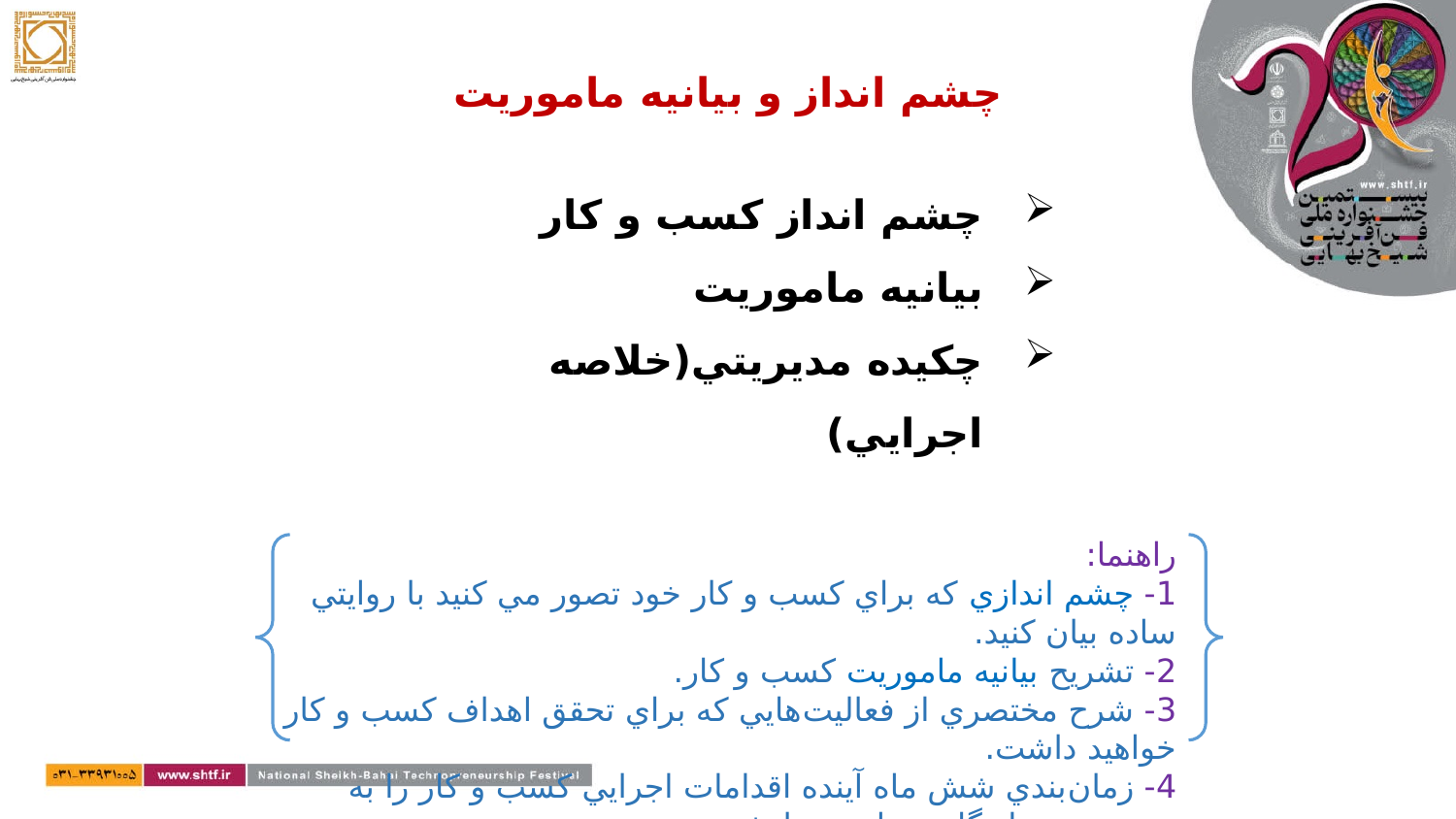

# چشم انداز و بيانيه ماموريت
چشم انداز کسب و کار
بيانيه ماموريت
چکيده مديريتي(خلاصه اجرايي)

راهنما:
1- چشم اندازي که براي کسب و کار خود تصور مي کنيد با روايتي ساده بيان کنيد.
2- تشريح بيانيه ماموريت کسب و کار.
3- شرح مختصري از فعاليت‌هايي که براي تحقق اهداف کسب و کار خواهيد داشت.
4- زمان‌بندي شش ماه آينده اقدامات اجرايي کسب و کار را به صورت نمودار گانت چارت نمايش دهيد.